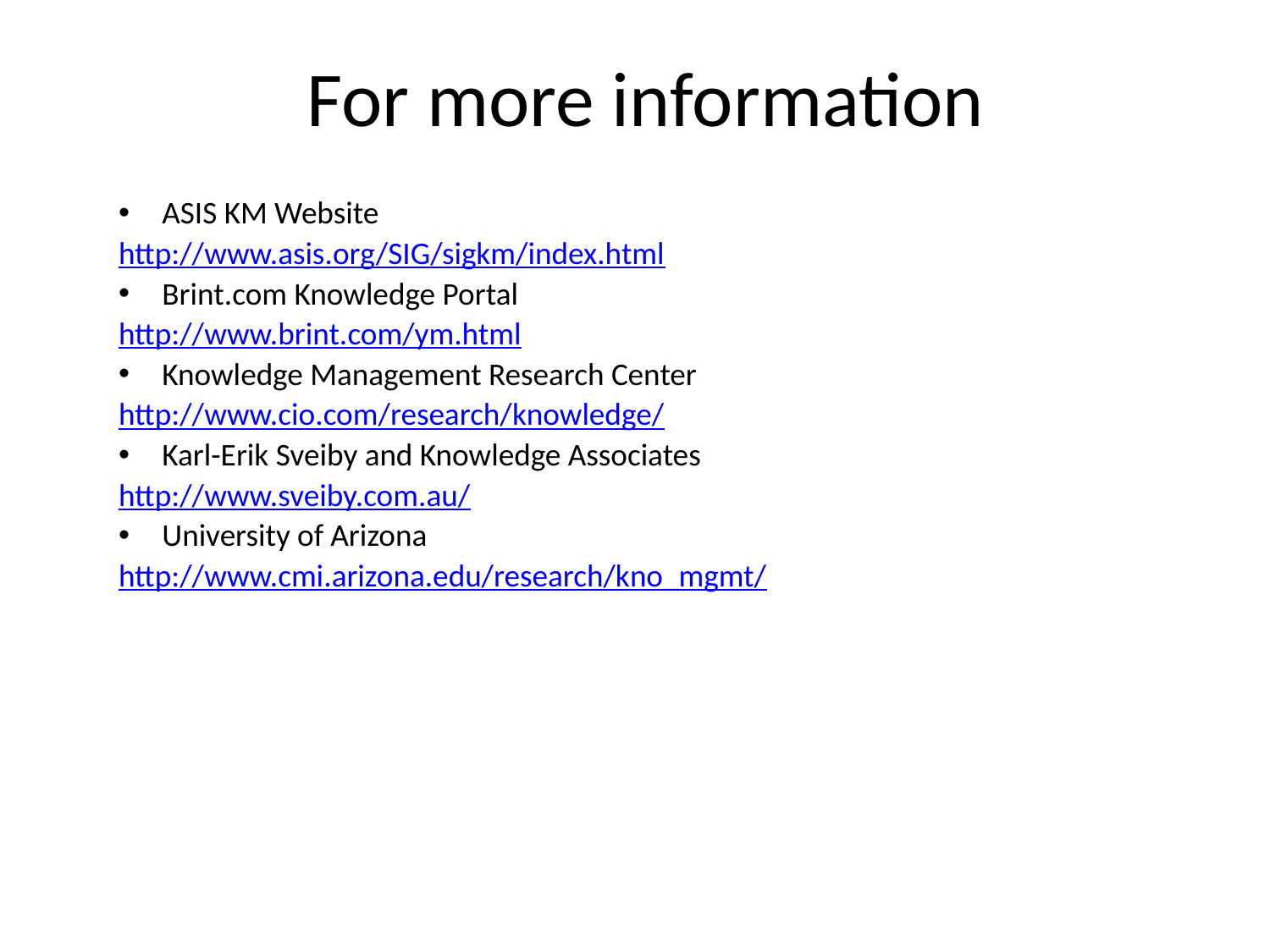

# For more information
ASIS KM Website
http://www.asis.org/SIG/sigkm/index.html
Brint.com Knowledge Portal
http://www.brint.com/ym.html
Knowledge Management Research Center
http://www.cio.com/research/knowledge/
Karl-Erik Sveiby and Knowledge Associates
http://www.sveiby.com.au/
University of Arizona
http://www.cmi.arizona.edu/research/kno_mgmt/